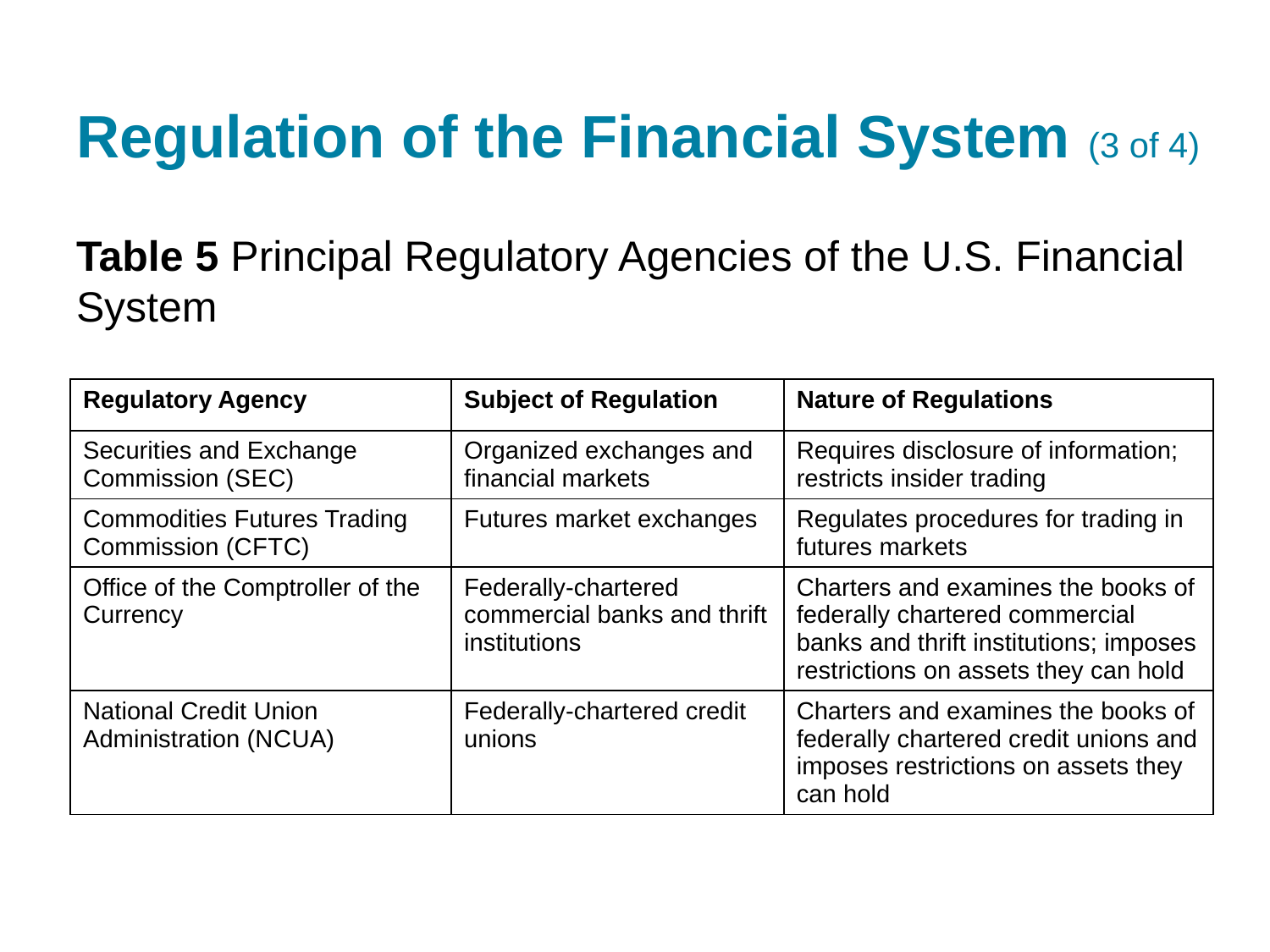

# Regulation of the Financial System (3 of 4)
Table 5 Principal Regulatory Agencies of the U.S. Financial System
| Regulatory Agency | Subject of Regulation | Nature of Regulations |
| --- | --- | --- |
| Securities and Exchange Commission (S E C) | Organized exchanges and financial markets | Requires disclosure of information; restricts insider trading |
| Commodities Futures Trading Commission (C F T C) | Futures market exchanges | Regulates procedures for trading in futures markets |
| Office of the Comptroller of the Currency | Federally-chartered commercial banks and thrift institutions | Charters and examines the books of federally chartered commercial banks and thrift institutions; imposes restrictions on assets they can hold |
| National Credit Union Administration (N C U A) | Federally-chartered credit unions | Charters and examines the books of federally chartered credit unions and imposes restrictions on assets they can hold |